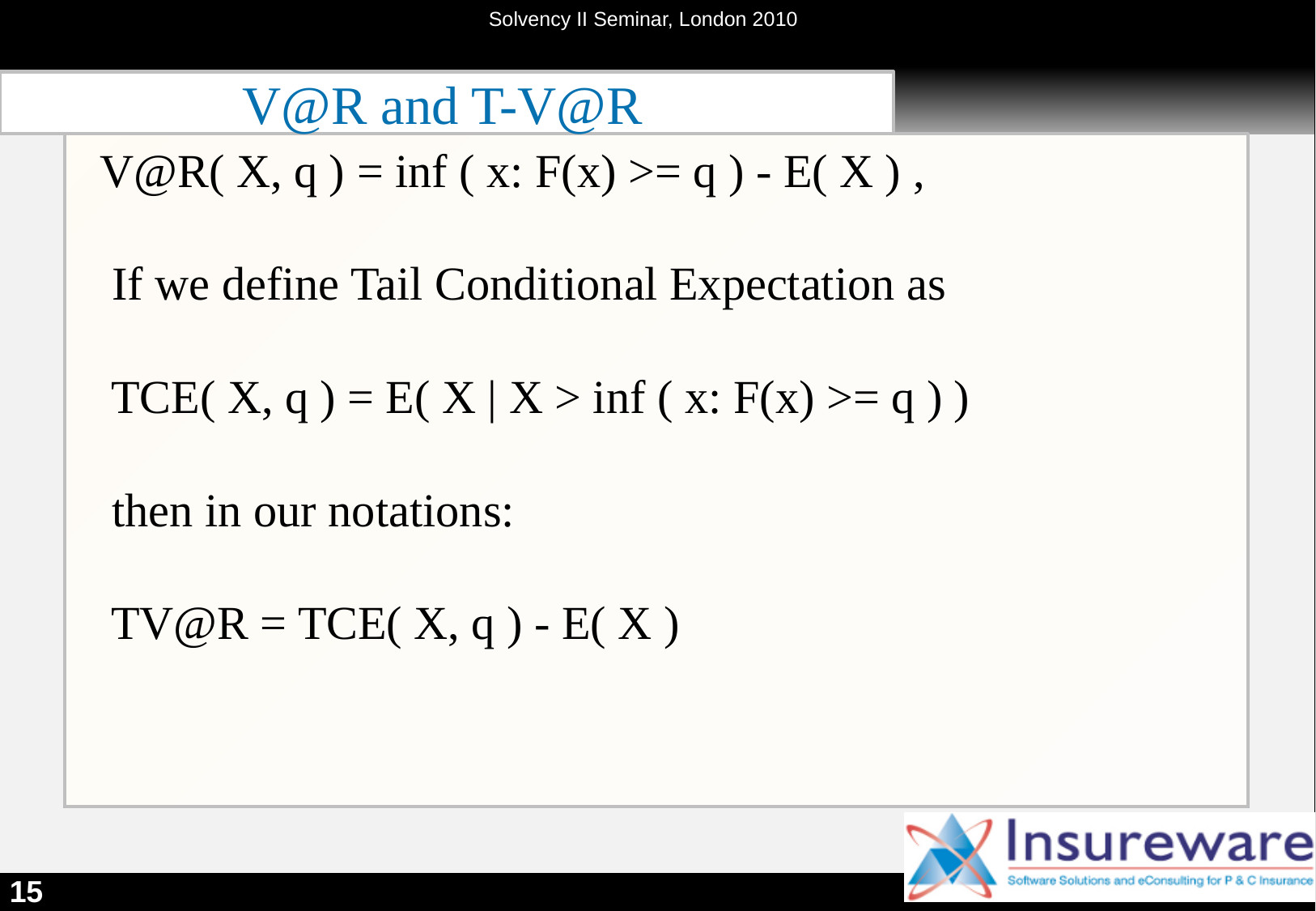

# V@R and T-V@R
  V@R( X, q ) = inf ( x: F(x) >= q ) - E( X ) ,
   If we define Tail Conditional Expectation as
   TCE( X, q ) = E( X | X > inf ( x: F(x) >= q ) )
   then in our notations:
   TV@R = TCE( X, q ) - E( X )